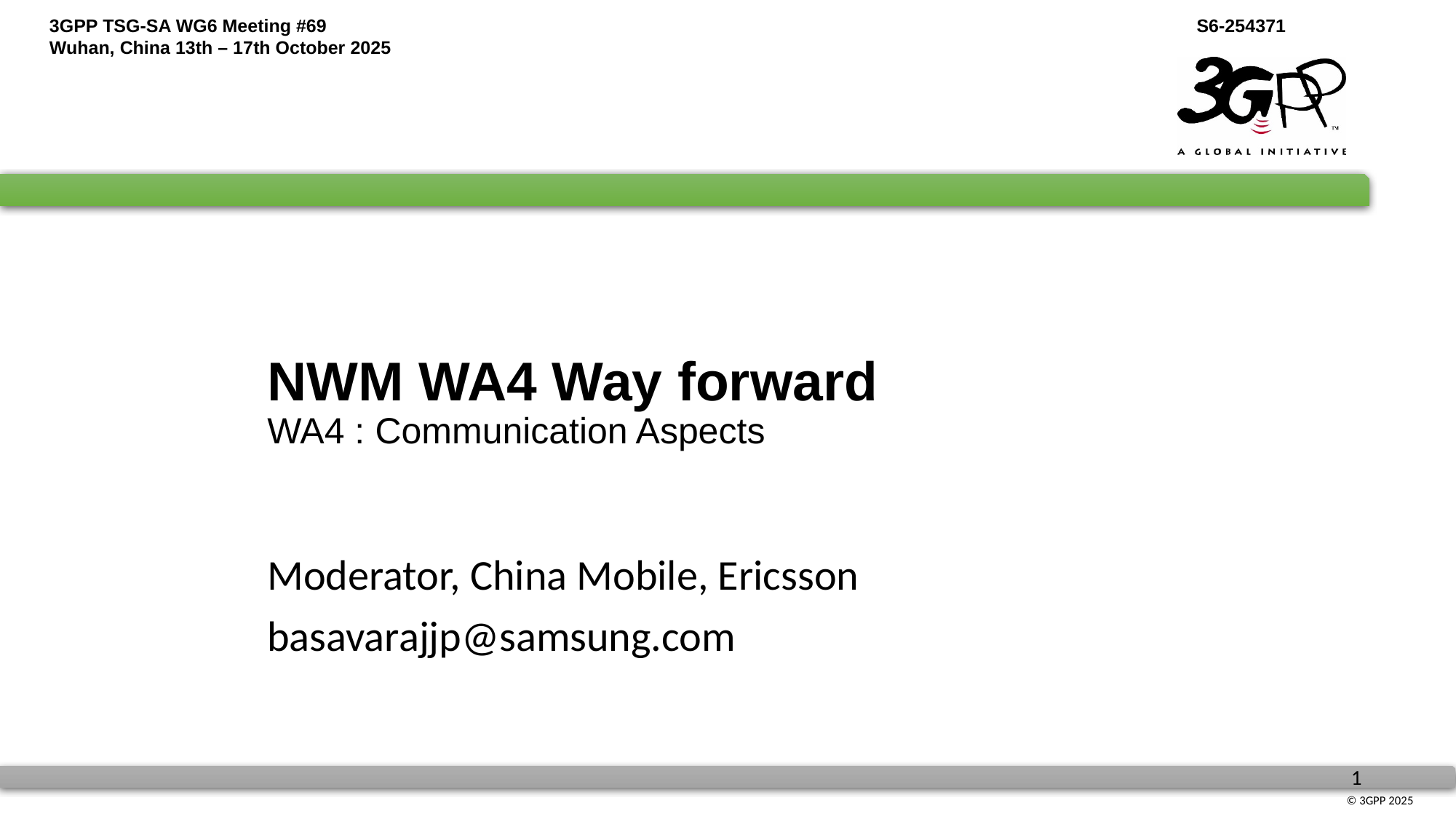

# NWM WA4 Way forward WA4 : Communication Aspects
Moderator, China Mobile, Ericsson
basavarajjp@samsung.com